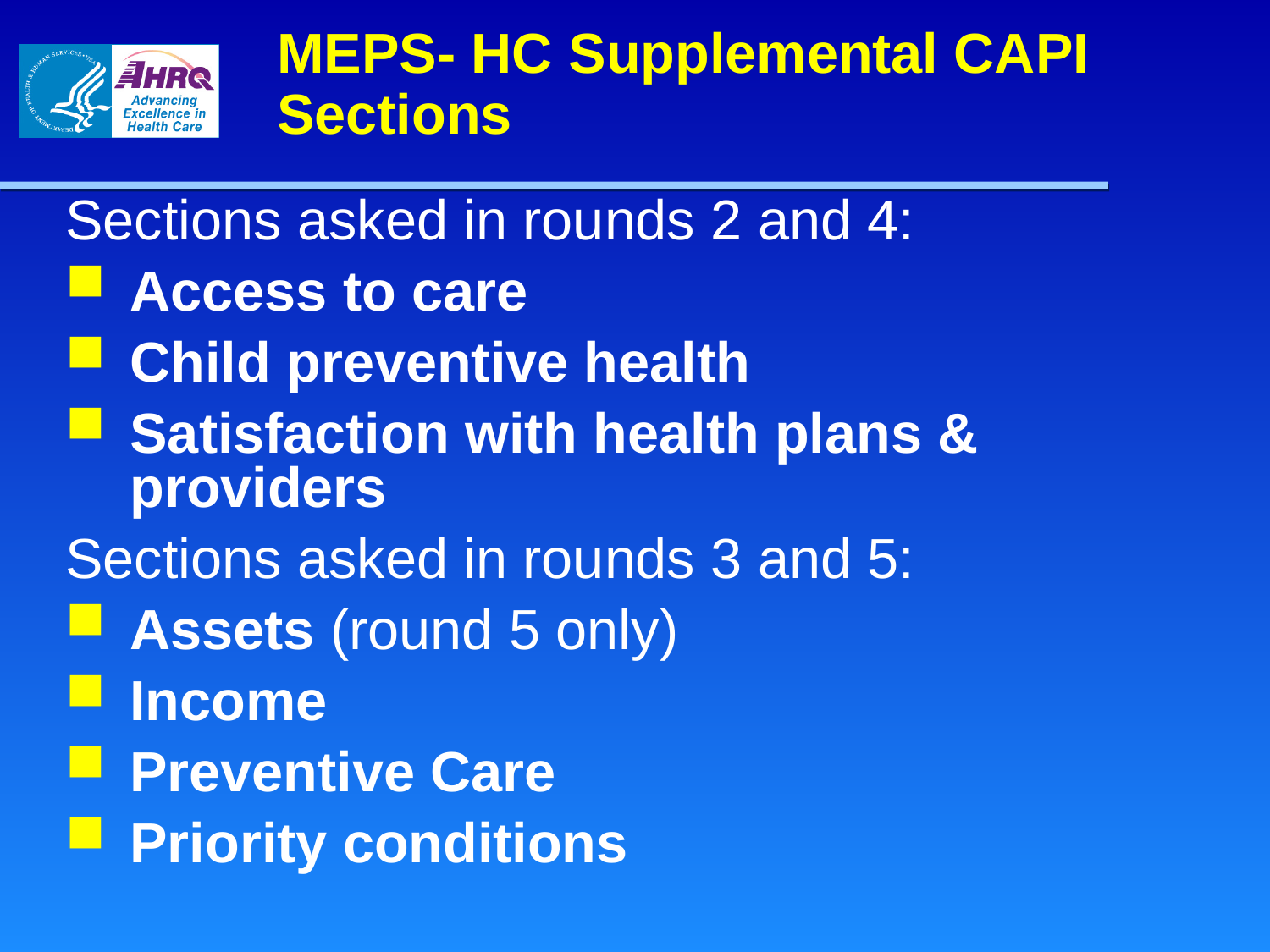

# MEPS- HC Supplemental CAPI Sections
Sections asked in rounds 2 and 4:
Access to care
Child preventive health
Satisfaction with health plans & providers
Sections asked in rounds 3 and 5:
Assets (round 5 only)
Income
Preventive Care
Priority conditions